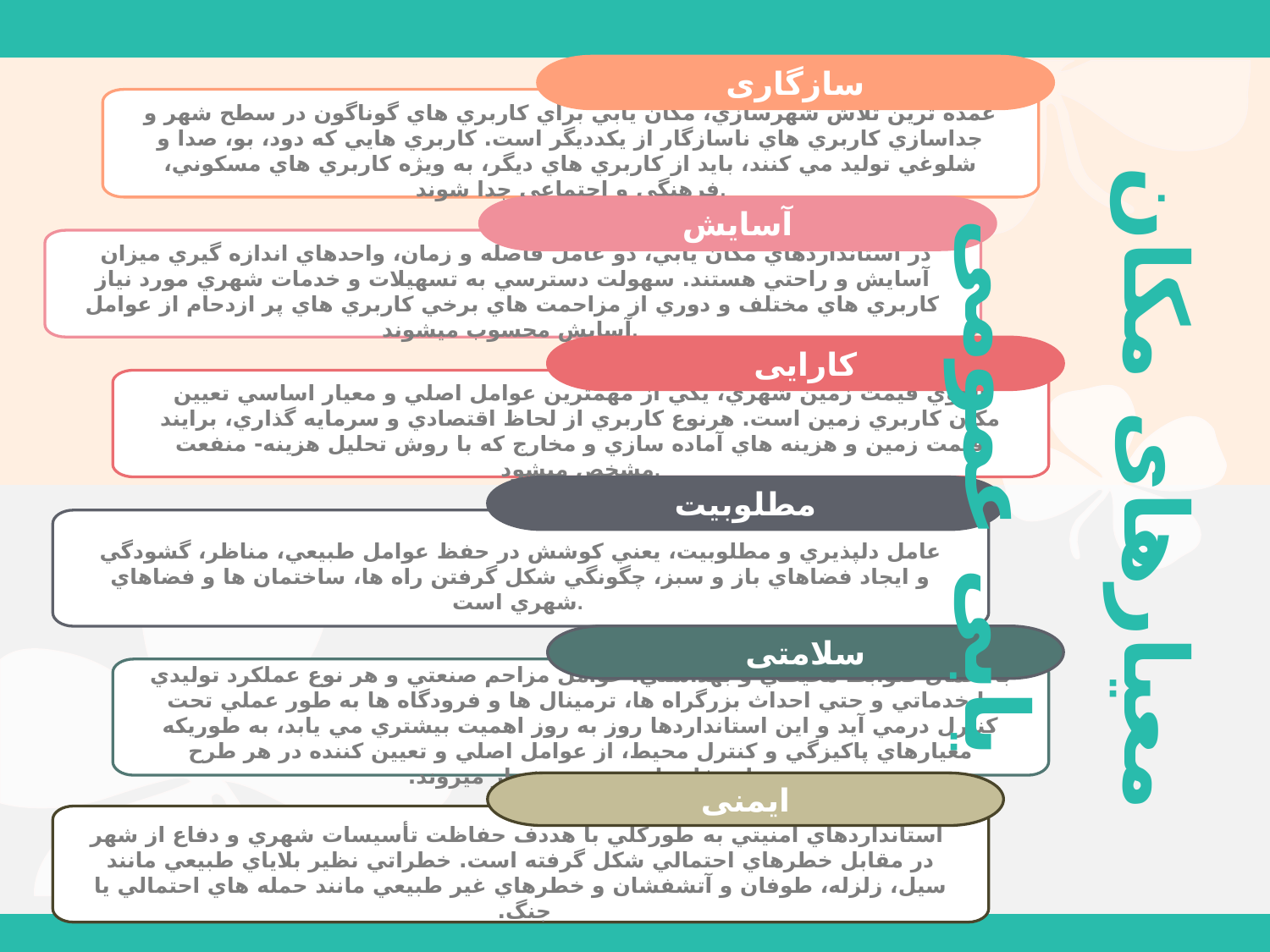

سازگاری
عمده ترين تلاش شهرسازي، مكان يابي براي كاربري هاي گوناگون در سطح شهر و جداسازي كاربري هاي ناسازگار از يكدديگر است. كاربري هايي كه دود، بو، صدا و شلوغي تولید مي كنند، بايد از كاربري هاي ديگر، به ويژه كاربري هاي مسكوني، فرهنگي و اجتماعي جدا شوند.

آسایش
 در استانداردهاي مكان يابي، دو عامل فاصله و زمان، واحدهاي اندازه گیري میزان آسايش و راحتي هستند. سهولت دسترسي به تسهیلات و خدمات شهري مورد نیاز كاربري هاي مختلف و دوري از مزاحمت هاي برخي كاربري هاي پر ازدحام از عوامل آسايش محسوب ميشوند.
کارایی
الگوي قیمت زمین شهري، يكي از مهمترين عوامل اصلي و معیار اساسي تعیین مكان كاربري زمین است. هرنوع كاربري از لحاظ اقتصادي و سرمايه گذاري، برايند قیمت زمین و هزينه هاي آماده سازي و مخارج كه با روش تحلیل هزينه- منفعت مشخص ميشود.

مطلوبیت
عامل دلپذيري و مطلوبیت، يعني كوشش در حفظ عوامل طبیعي، مناظر، گشودگي و ايجاد فضاهاي باز و سبز، چگونگي شكل گرفتن راه ها، ساختمان ها و فضاهاي شهري است.

معیارهای مکان یابی عمومی

سلامتی
با اعمال ضوابط محیطي و بهداشتي، عوامل مزاحم صنعتي و هر نوع عملكرد تولیدي يا خدماتي و حتي احداث بزرگراه ها، ترمینال ها و فرودگاه ها به طور عملي تحت كنترل درمي آيد و اين استانداردها روز به روز اهمیت بیشتري مي يابد، به طوريكه معیارهاي پاكیزگي و كنترل محیط، از عوامل اصلي و تعیین كننده در هر طرح استفاده از زمین به شمار ميروند.
ایمنی
 استانداردهاي امنیتي به طوركلي با هددف حفاظت تأسیسات شهري و دفاع از شهر در مقابل خطرهاي احتمالي شكل گرفته است. خطراتي نظیر بلاياي طبیعي مانند سیل، زلزله، طوفان و آتشفشان و خطرهاي غیر طبیعي مانند حمله هاي احتمالي يا جنگ.